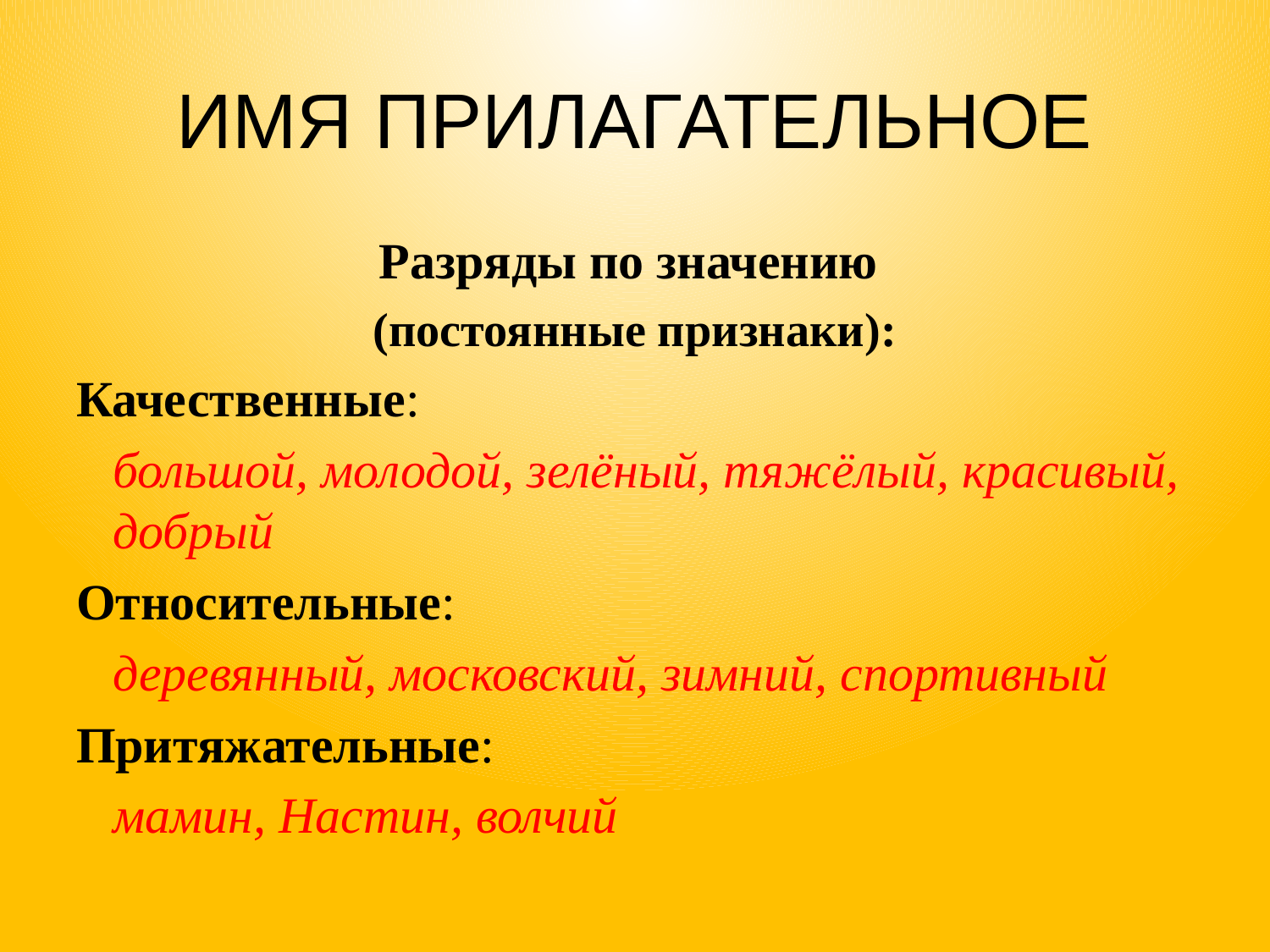

# ИМЯ ПРИЛАГАТЕЛЬНОЕ
Разряды по значению
(постоянные признаки):
Качественные:
большой, молодой, зелёный, тяжёлый, красивый, добрый
Относительные:
деревянный, московский, зимний, спортивный
Притяжательные:
мамин, Настин, волчий